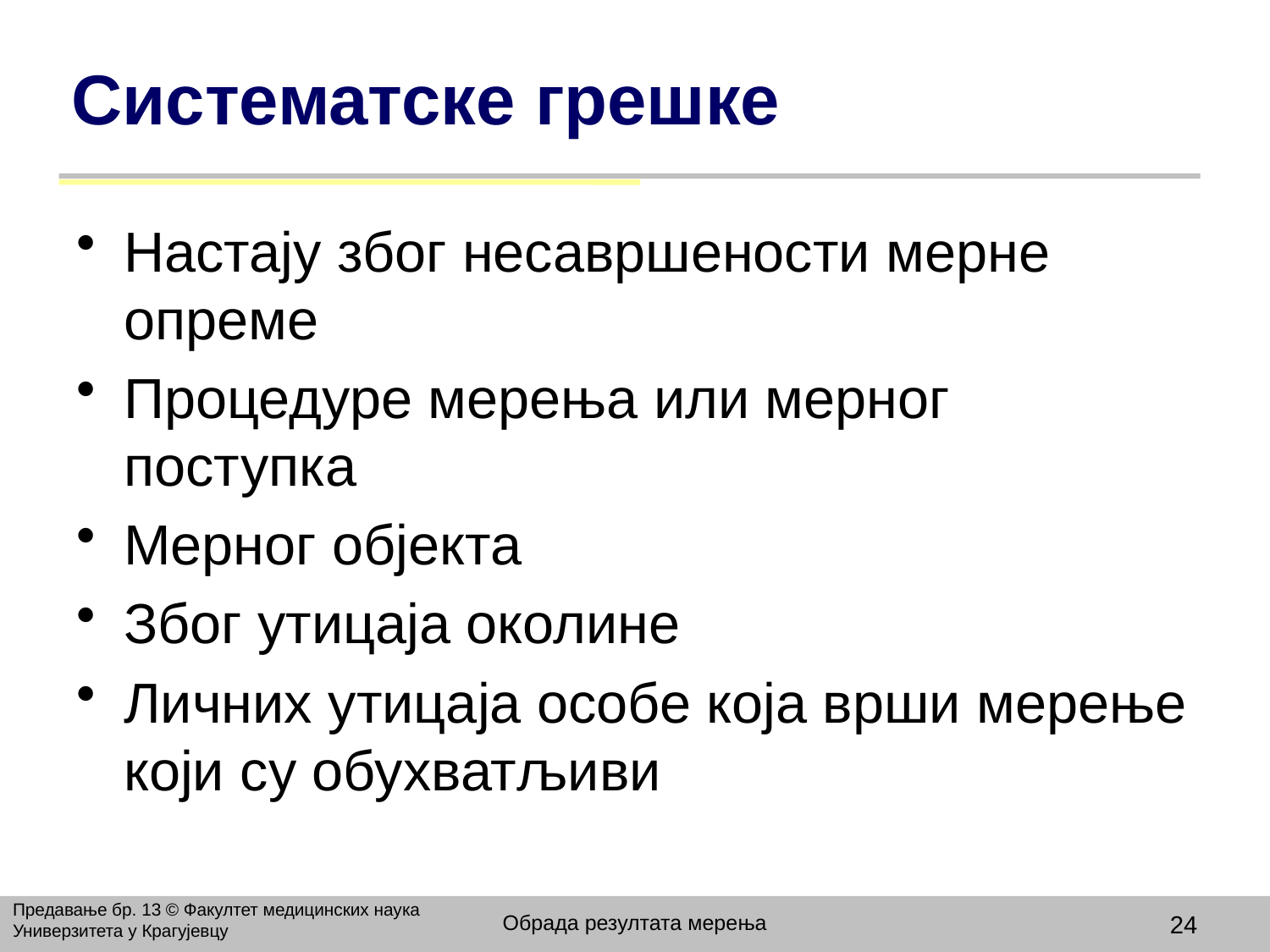

# Систематске грешке
Настају због несавршености мерне опреме
Процедуре мерења или мерног поступка
Мерног објекта
Због утицаја околине
Личних утицаја особе која врши мерење који су обухватљиви
Предавање бр. 13 © Факултет медицинских наука Универзитета у Крагујевцу
Обрада резултата мерења
24